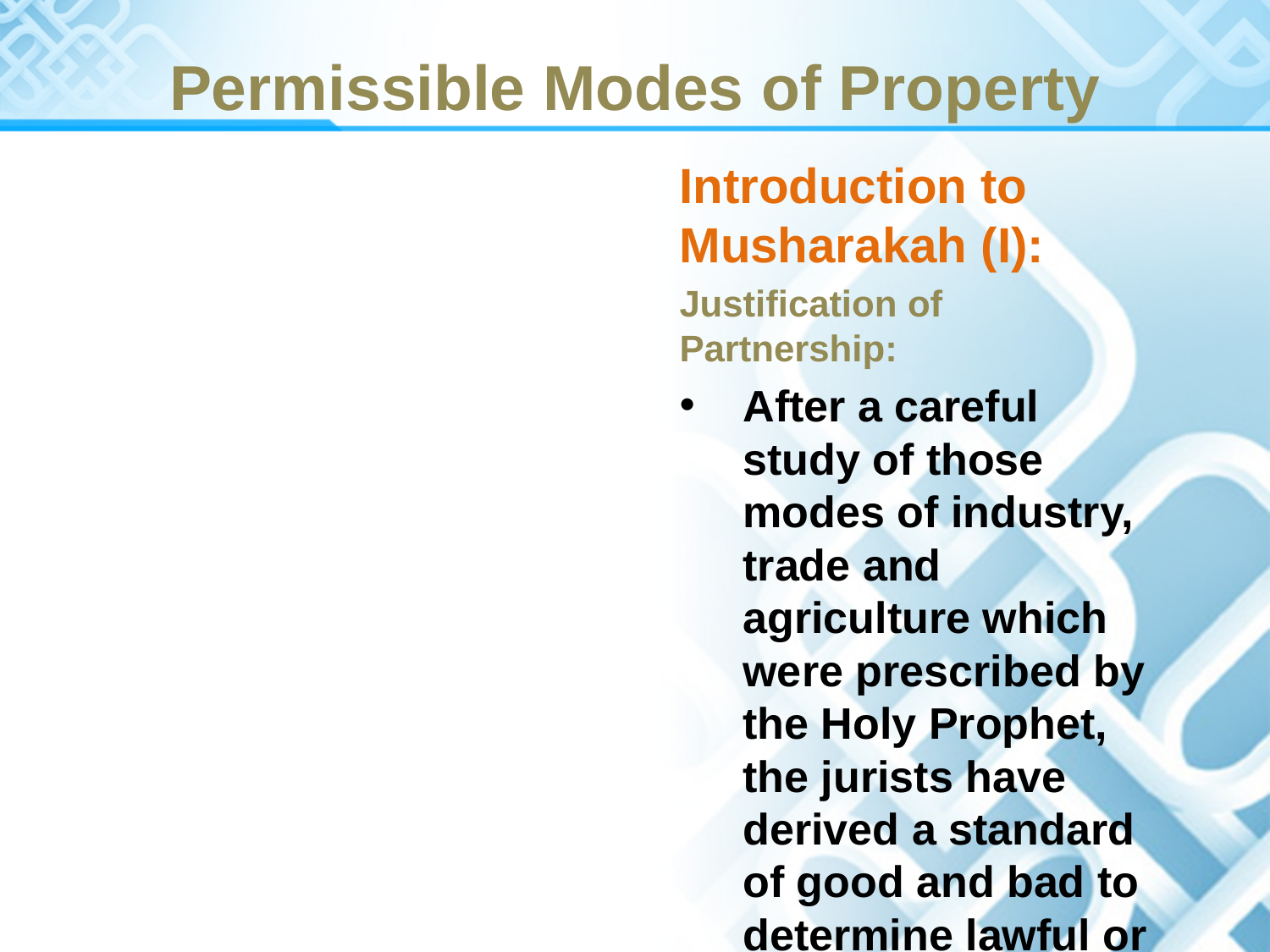

Permissible Modes of Property
Introduction to Musharakah (I):
Justification of Partnership:
After a careful study of those modes of industry, trade and agriculture which were prescribed by the Holy Prophet, the jurists have derived a standard of good and bad to determine lawful or unlawful nature of a business.